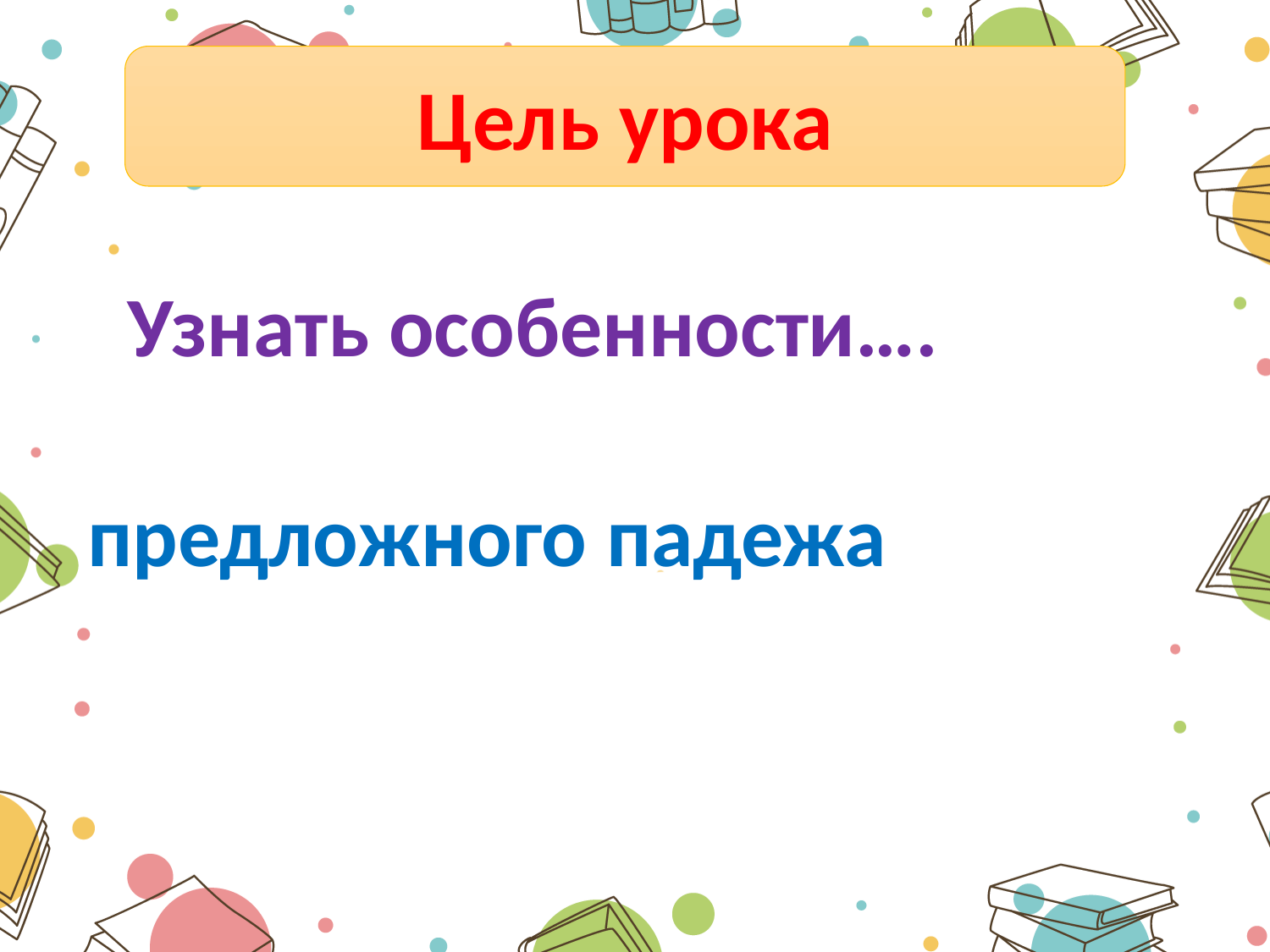

Цель урока
#
Узнать особенности….
предложного падежа